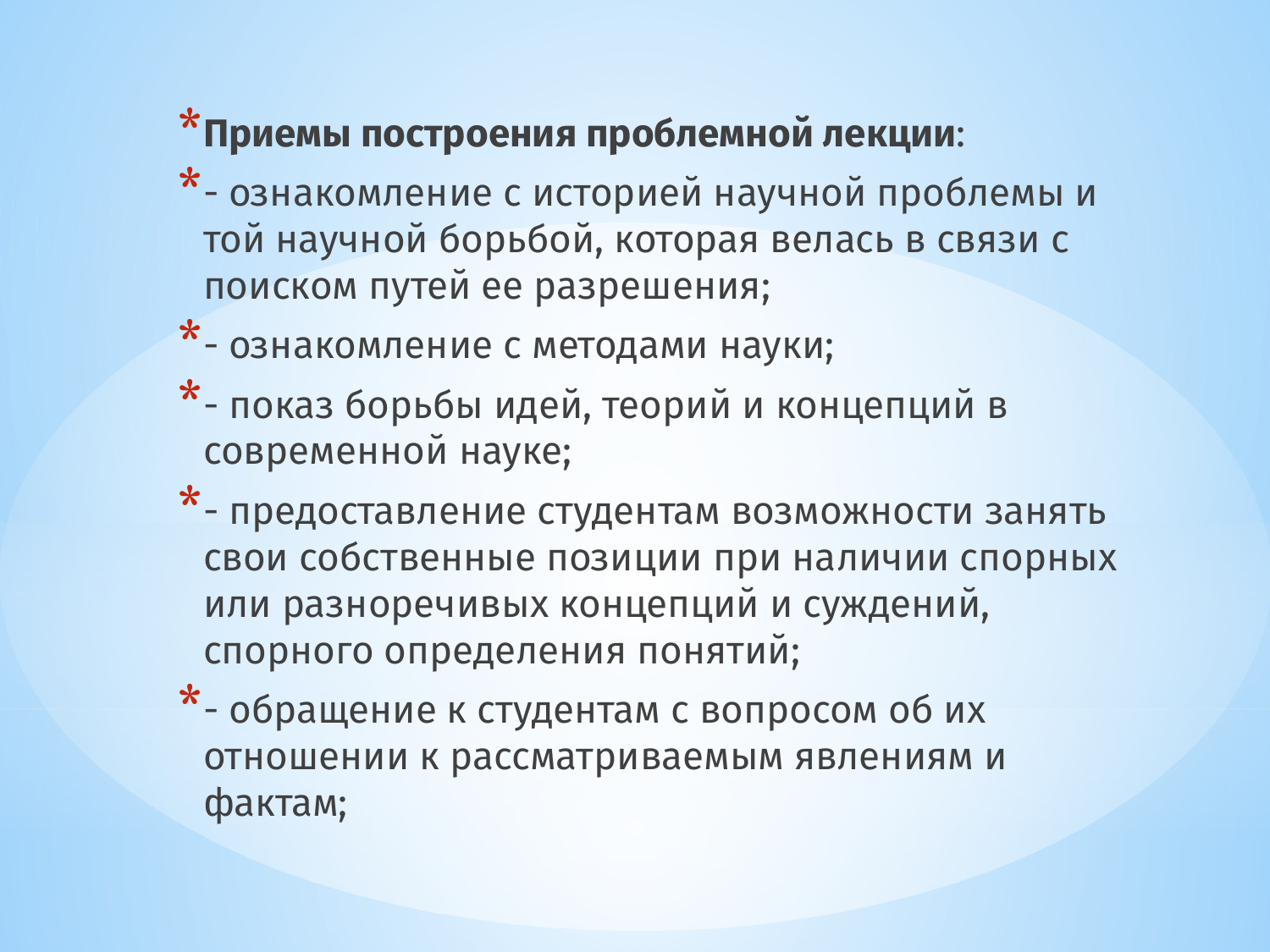

Приемы построения проблемной лекции:
- ознакомление с историей научной проблемы и той научной борьбой, которая велась в связи с поиском путей ее разрешения;
- ознакомление с методами науки;
- показ борьбы идей, теорий и концепций в современной науке;
- предоставление студентам возможности занять свои собственные позиции при наличии спорных или разноречивых концепций и суждений, спорного определения понятий;
- обращение к студентам с вопросом об их отношении к рассматриваемым явлениям и фактам;